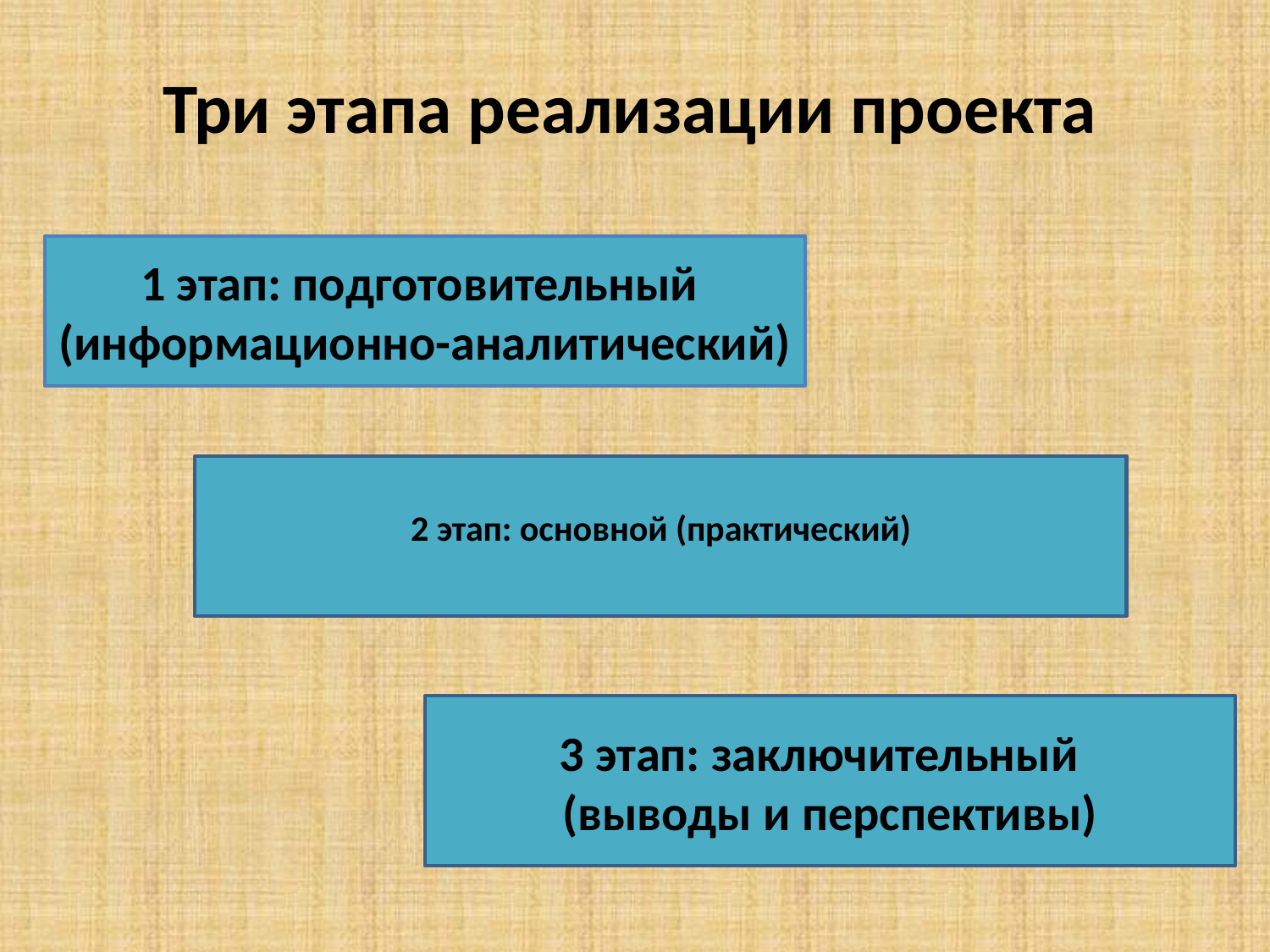

Три этапа реализации проекта
1 этап: подготовительный
(информационно-аналитический)
# 2 этап: основной (практический)

3 этап: заключительный
(выводы и перспективы)